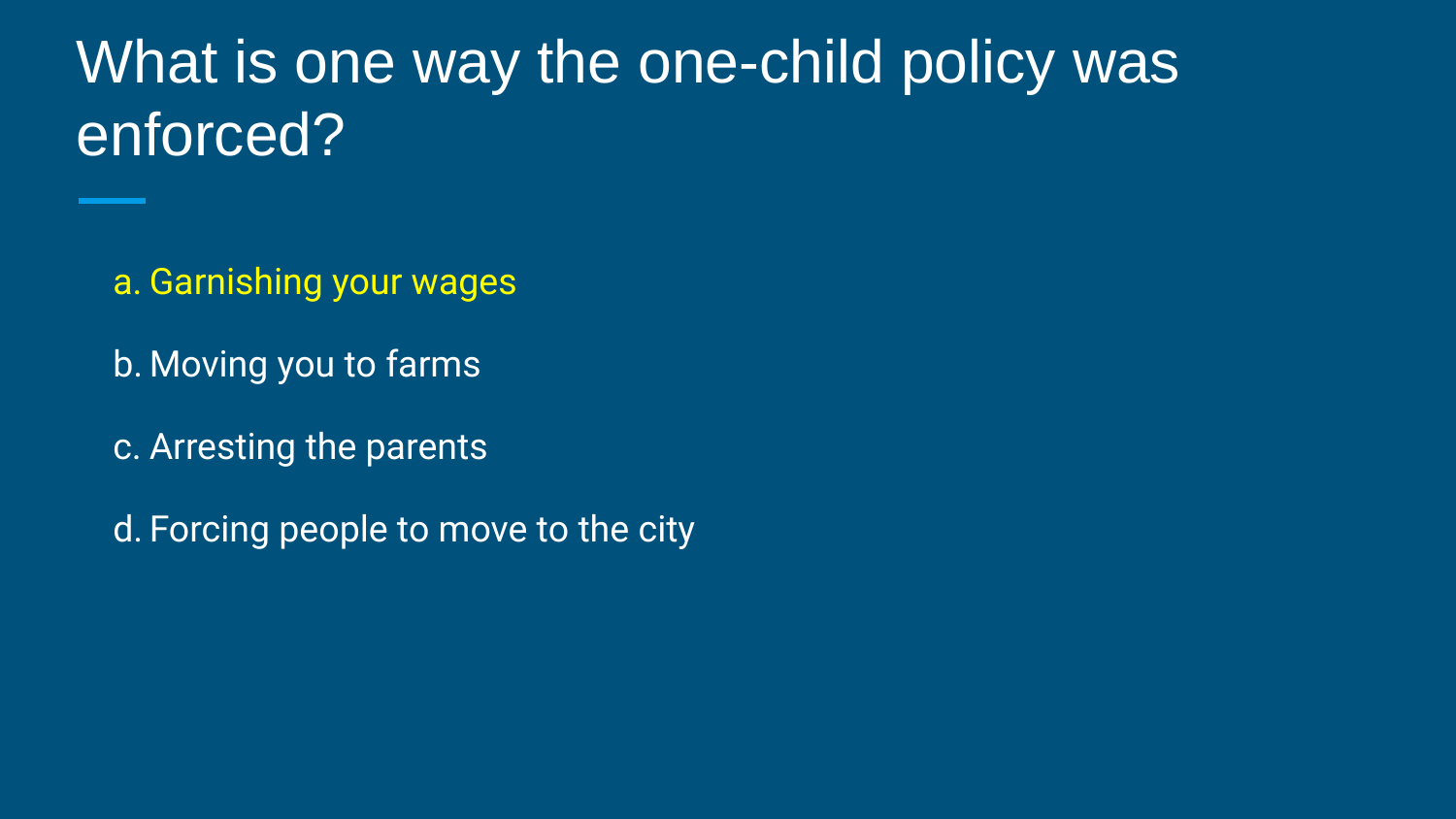

# What is one way the one-child policy was enforced?
Garnishing your wages
Moving you to farms
Arresting the parents
Forcing people to move to the city